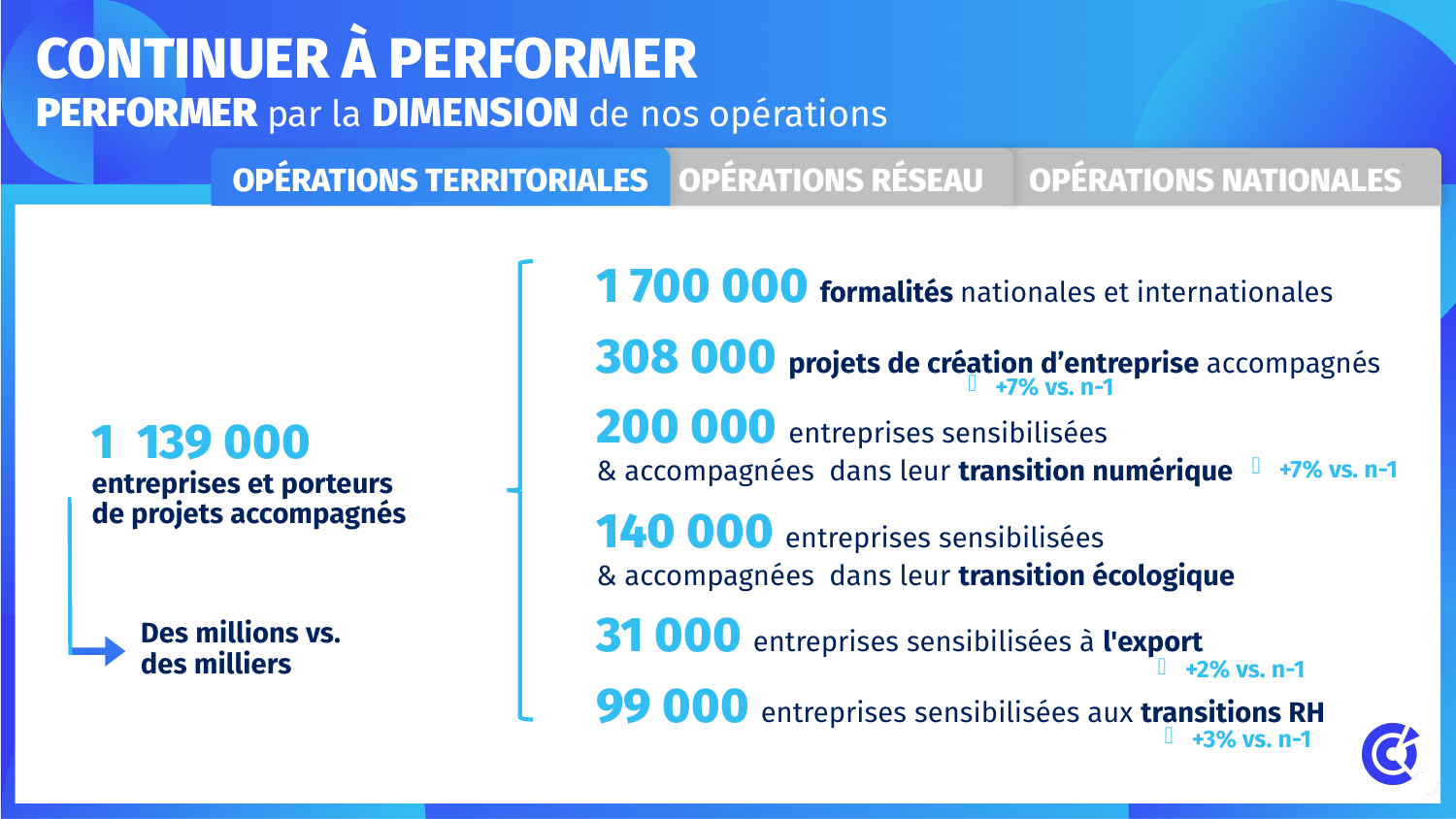

# CONTINUER à PERFORMER
PERFORMER par la dimension de nos opérations
OPÉRATIONS TERRITORIALES
OPÉRATIONS RÉSEAU
OPÉRATIONS NATIONALES
1 700 000 formalités nationales et internationales
308 000 projets de création d’entreprise accompagnés
200 000 entreprises sensibilisées
& accompagnées  dans leur transition numérique
140 000 entreprises sensibilisées
& accompagnées  dans leur transition écologique
31 000 entreprises sensibilisées à l'export
99 000 entreprises sensibilisées aux transitions RH

+7% vs. n-1
1  139 000 entreprises et porteurs
de projets accompagnés
+7% vs. n-1
Des millions vs. des milliers

+2% vs. n-1
+3% vs. n-1